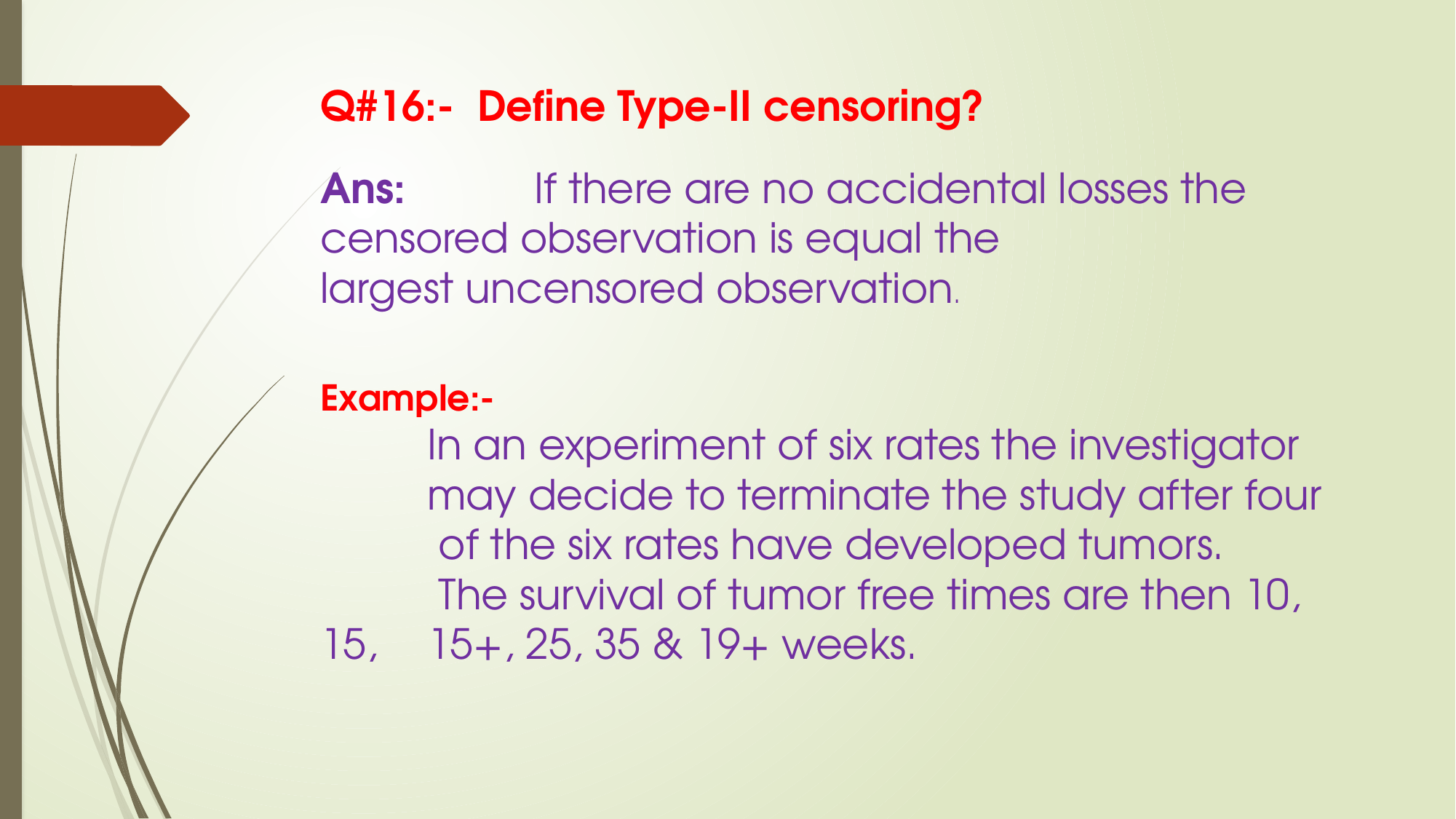

# Q#16:-  Define Type-II censoring?   Ans:  	If there are no accidental losses the 						censored observation is equal the 	        	   			largest uncensored observation. Example:-  			In an experiment of six rates the investigator 					may decide to terminate the study after four of the six rates have developed tumors. The survival of tumor free times are then 10, 15, 			15+, 25, 35 & 19+ weeks.